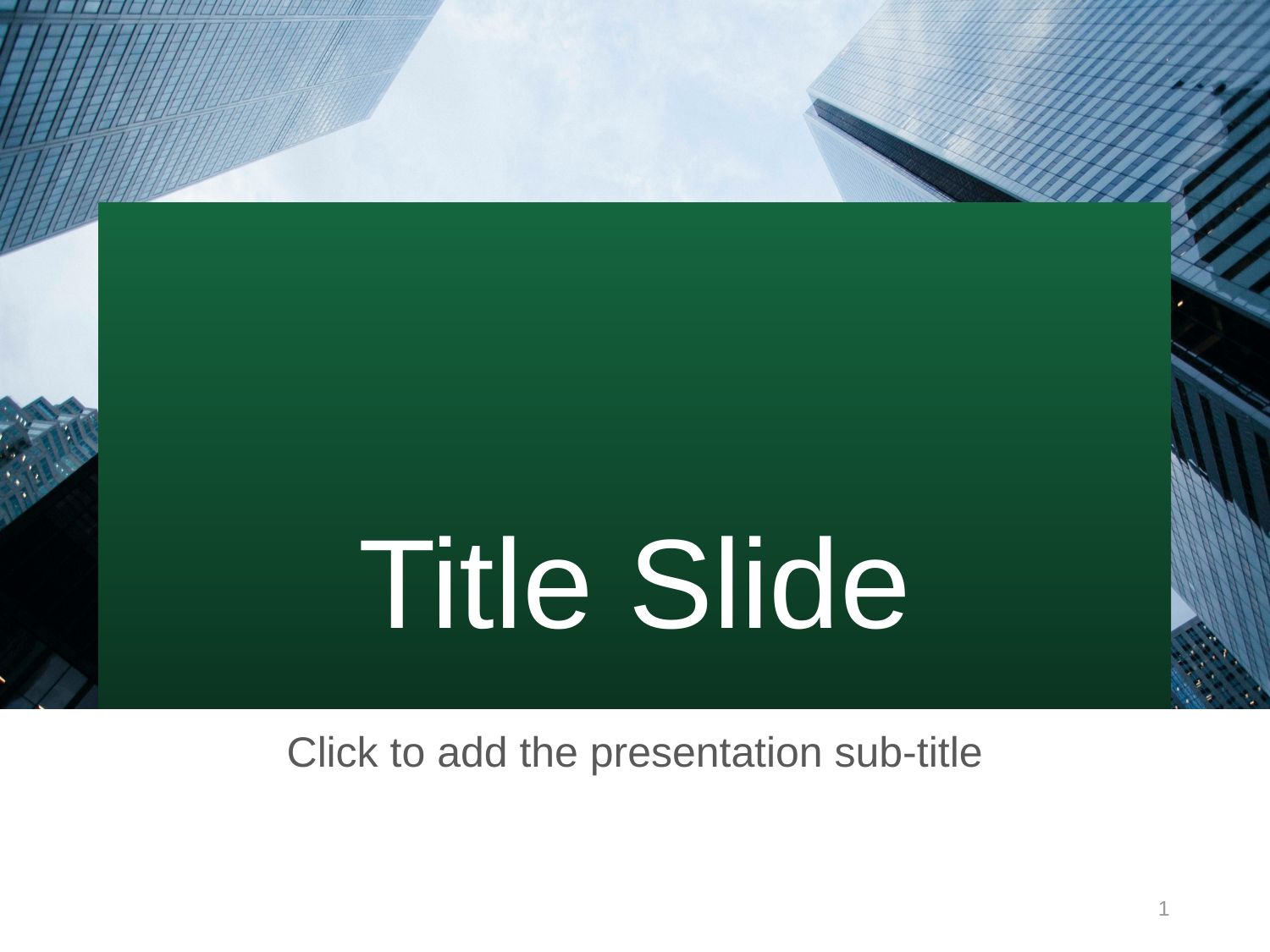

# Title Slide
Click to add the presentation sub-title
1